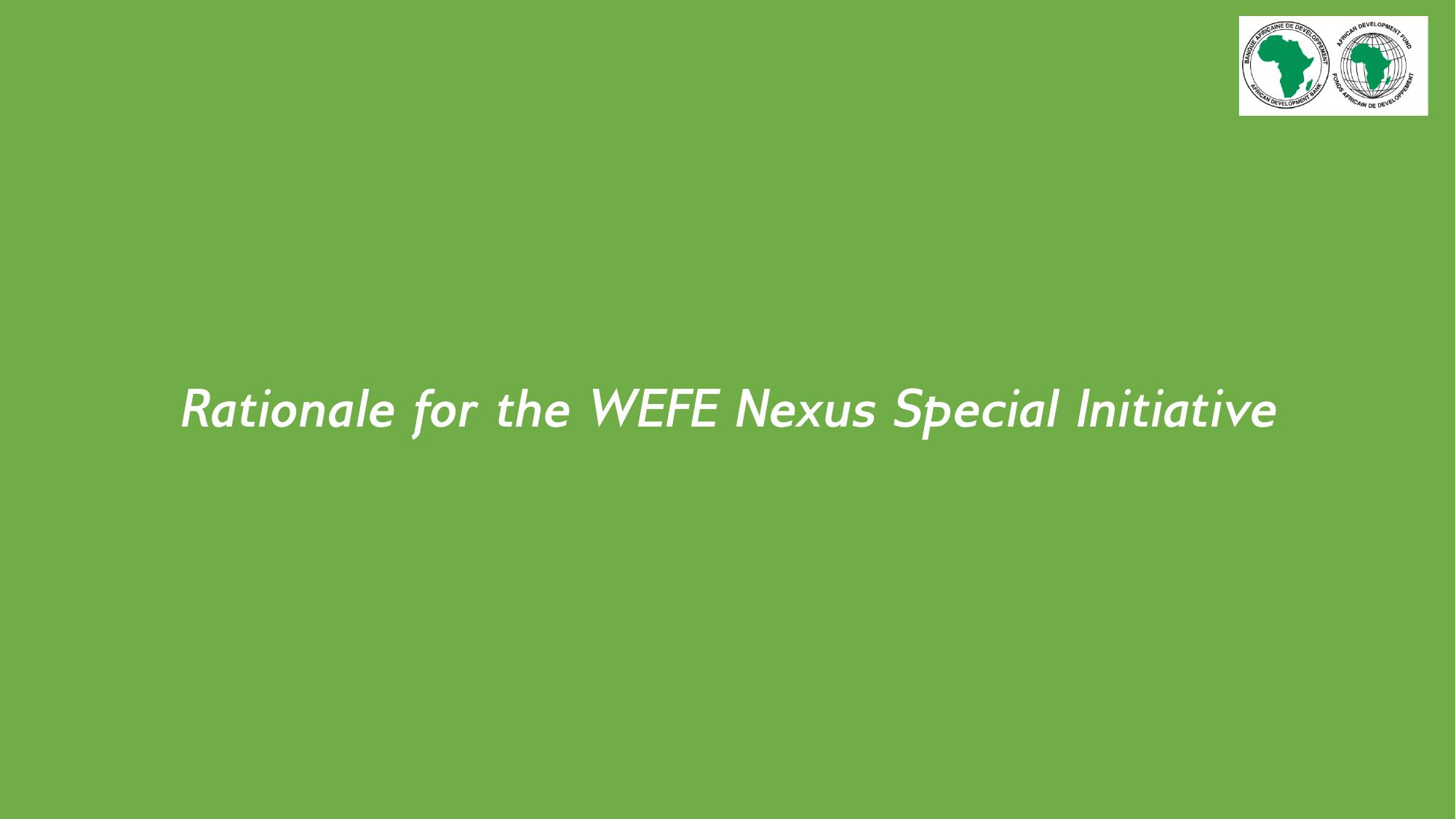

# Rationale for the WEFE Nexus Special Initiative